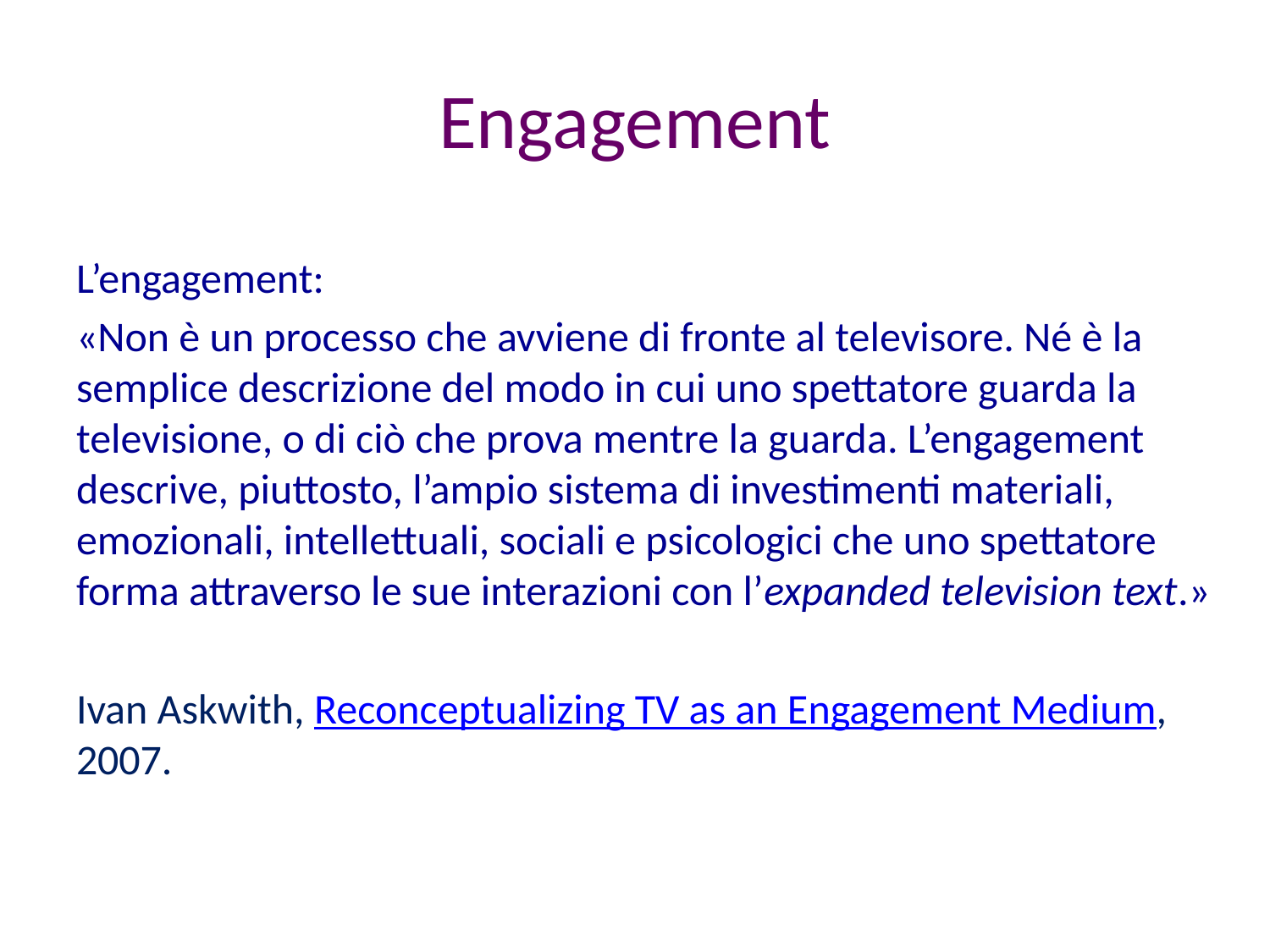

# Engagement
L’engagement:
«Non è un processo che avviene di fronte al televisore. Né è la semplice descrizione del modo in cui uno spettatore guarda la televisione, o di ciò che prova mentre la guarda. L’engagement descrive, piuttosto, l’ampio sistema di investimenti materiali, emozionali, intellettuali, sociali e psicologici che uno spettatore forma attraverso le sue interazioni con l’expanded television text.»

Ivan Askwith, Reconceptualizing TV as an Engagement Medium, 2007.